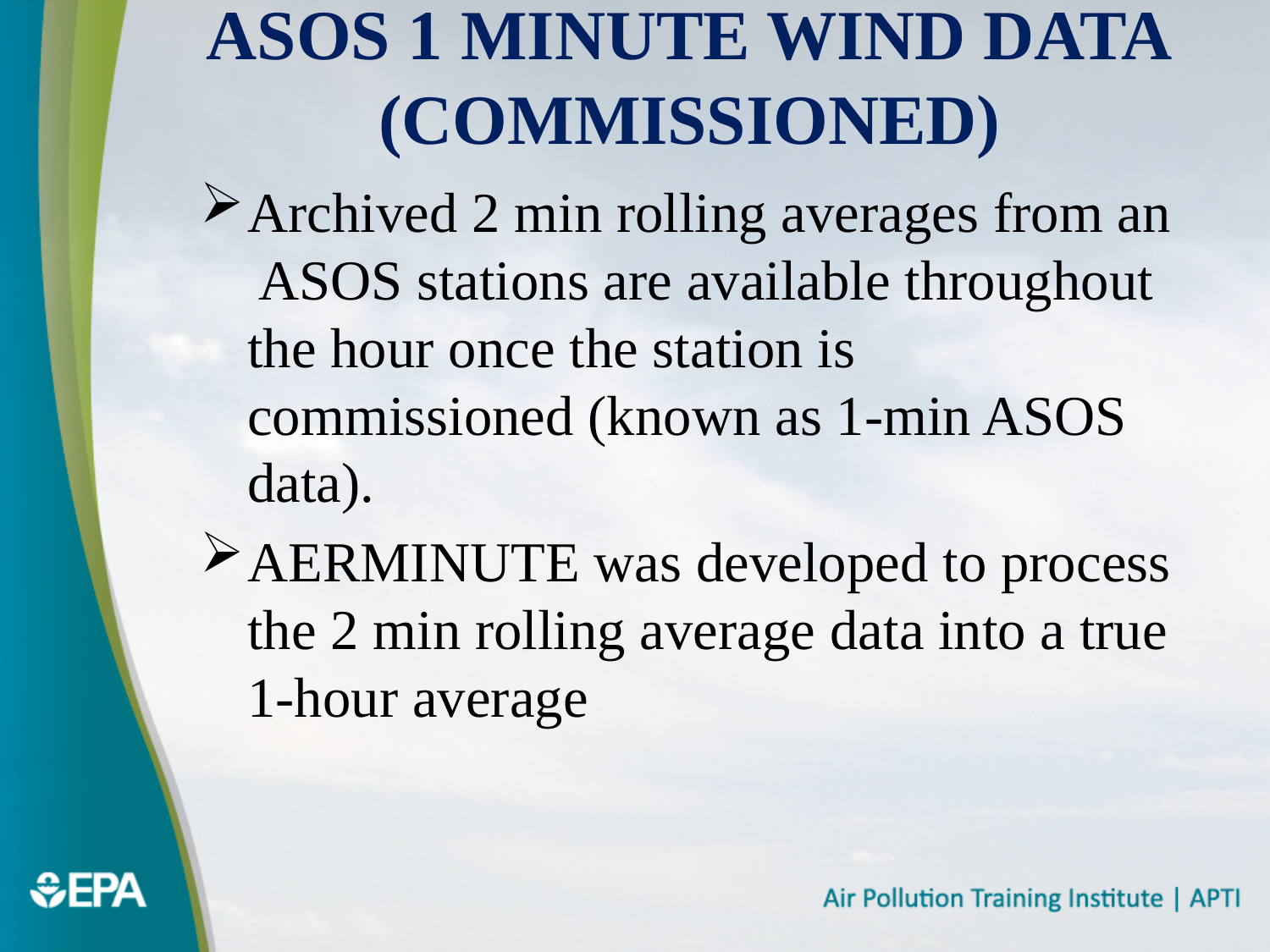

# ASOS 1 Minute Wind Data (Commissioned)
Archived 2 min rolling averages from an  ASOS stations are available throughout the hour once the station is commissioned (known as 1-min ASOS data).
AERMINUTE was developed to process the 2 min rolling average data into a true 1-hour average